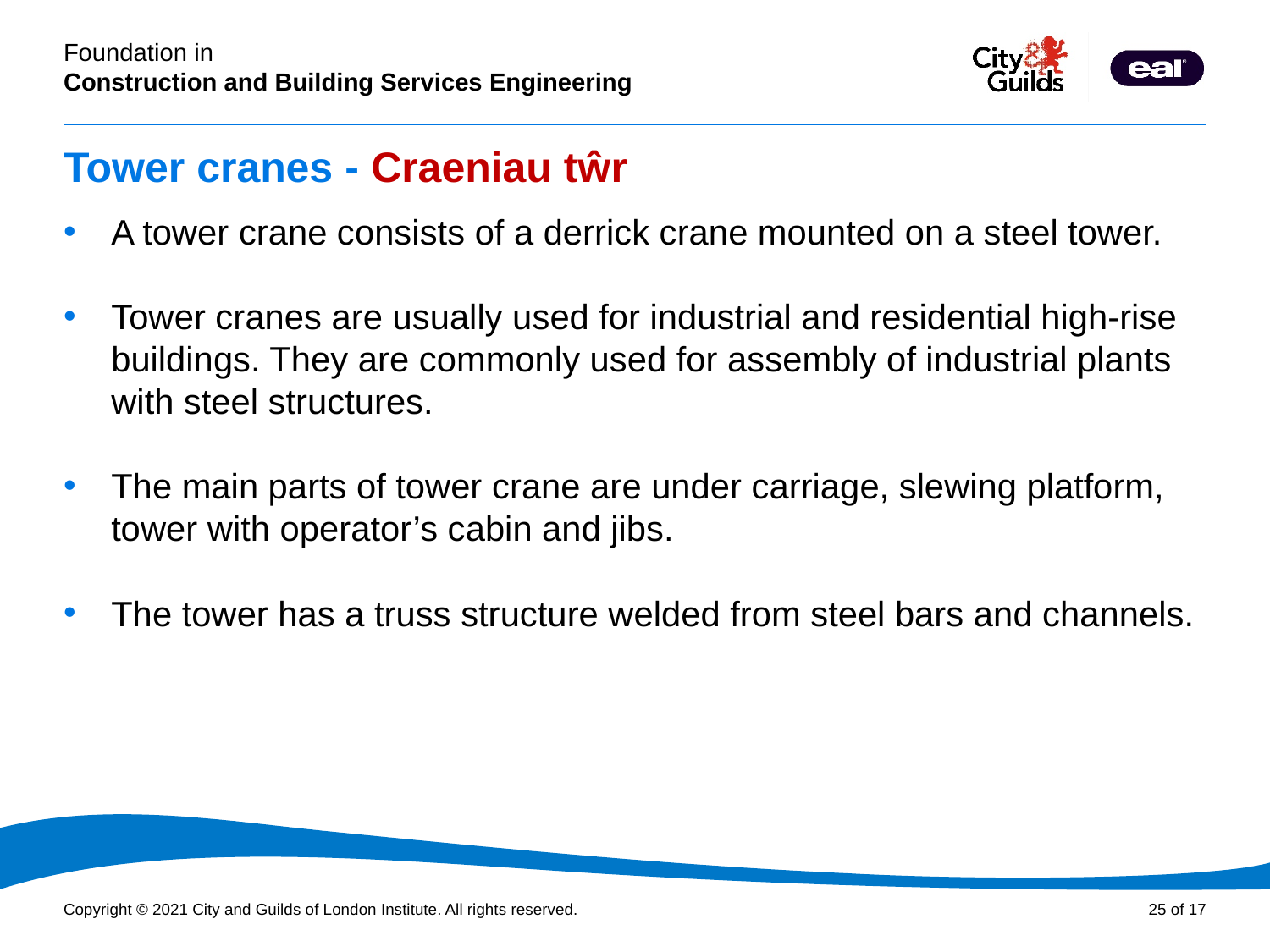

# Tower cranes - Craeniau tŵr
A tower crane consists of a derrick crane mounted on a steel tower.

Tower cranes are usually used for industrial and residential high-rise buildings. They are commonly used for assembly of industrial plants with steel structures.

The main parts of tower crane are under carriage, slewing platform, tower with operator’s cabin and jibs.

The tower has a truss structure welded from steel bars and channels.